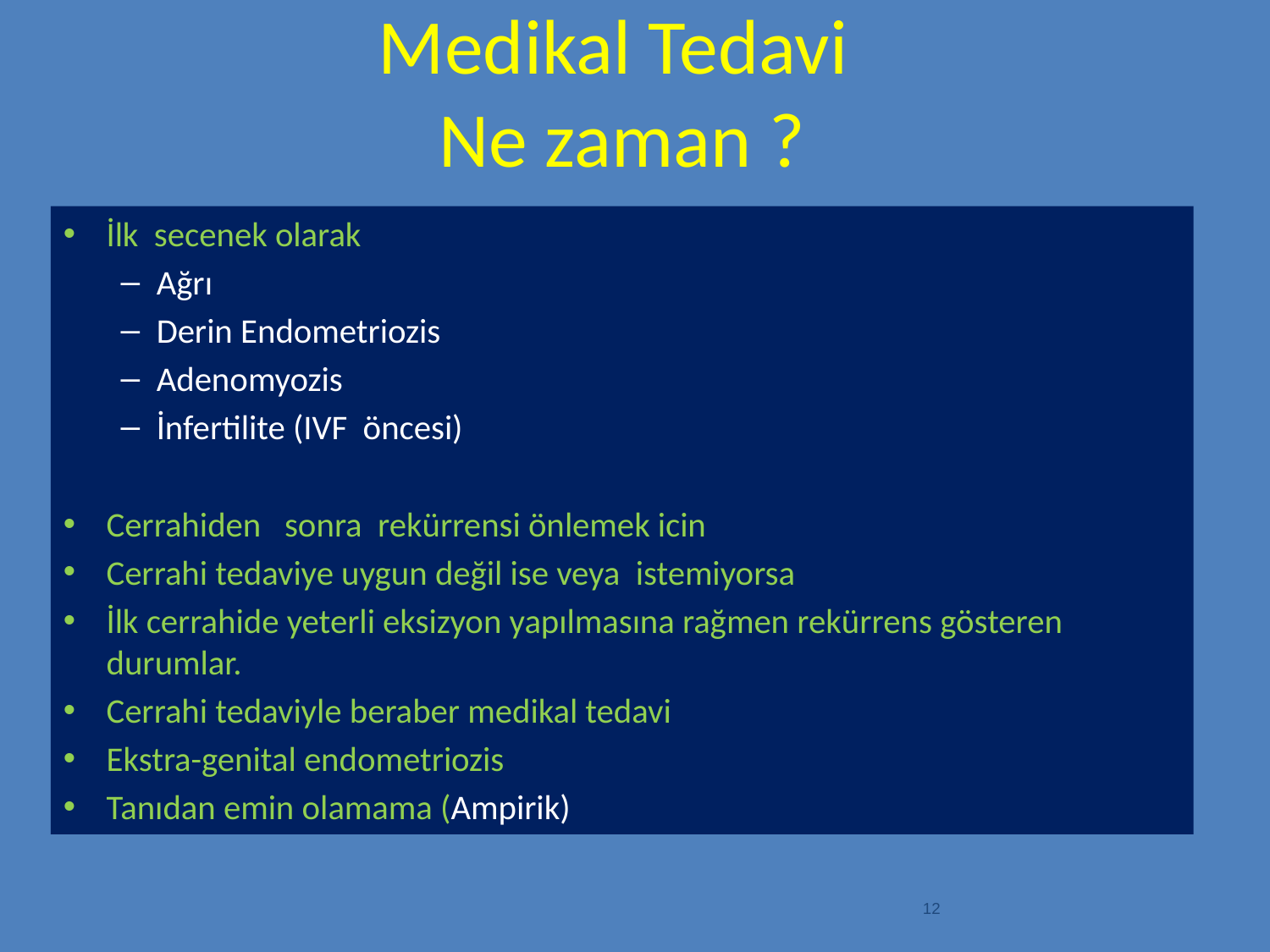

# Medikal Tedavi Ne zaman ?

İlk  secenek olarak
Ağrı
Derin Endometriozis
Adenomyozis
İnfertilite (IVF  öncesi)

Cerrahiden   sonra  rekürrensi önlemek icin
Cerrahi tedaviye uygun değil ise veya  istemiyorsa
İlk cerrahide yeterli eksizyon yapılmasına rağmen rekürrens gösteren durumlar.
Cerrahi tedaviyle beraber medikal tedavi
Ekstra-genital endometriozis
Tanıdan emin olamama (Ampirik)

12